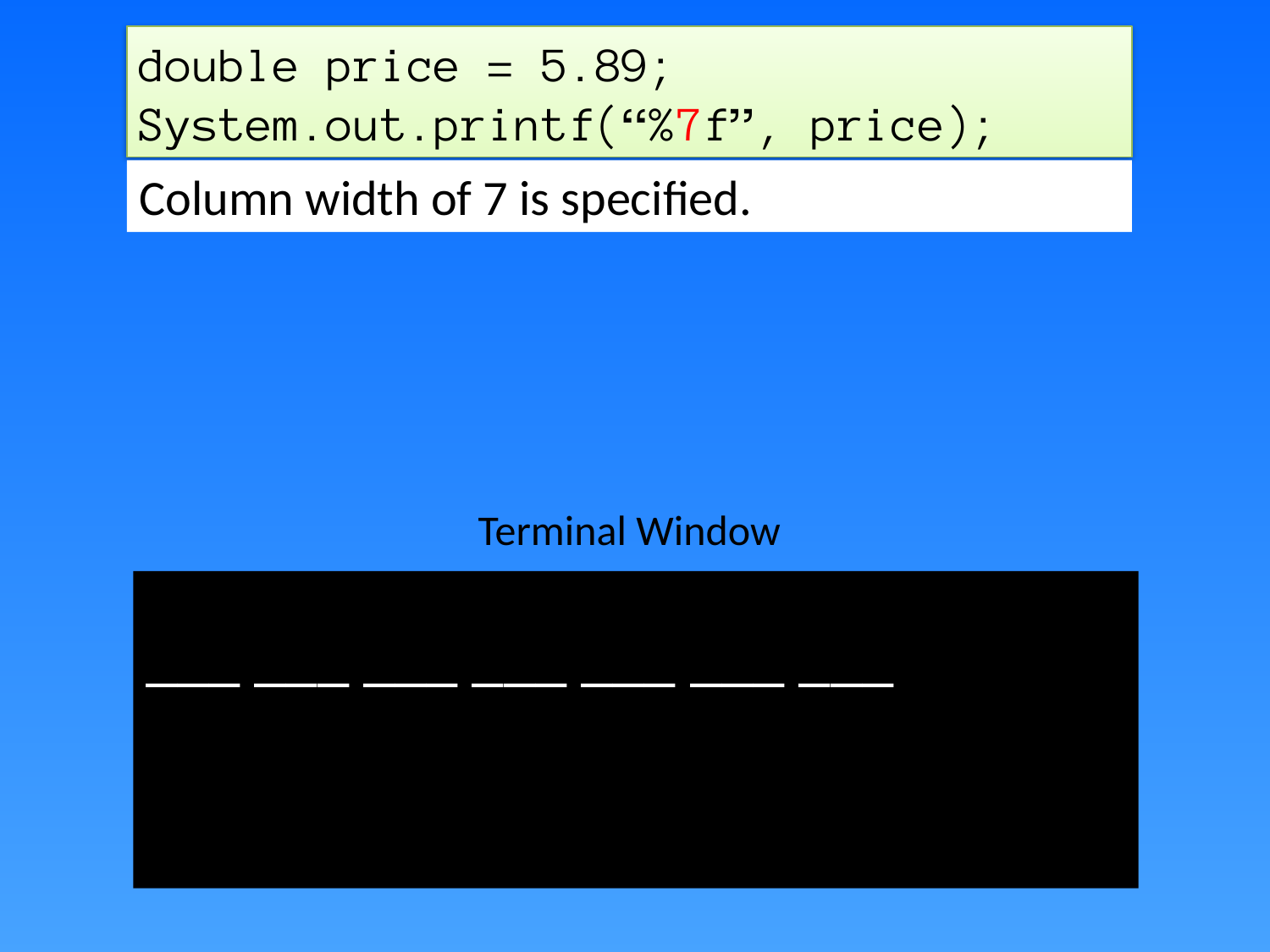

double price = 5.89;
System.out.printf(“%7f”, price);
Column width of 7 is specified.
Terminal Window

___ ___ ___ ___ ___ ___ ___

F